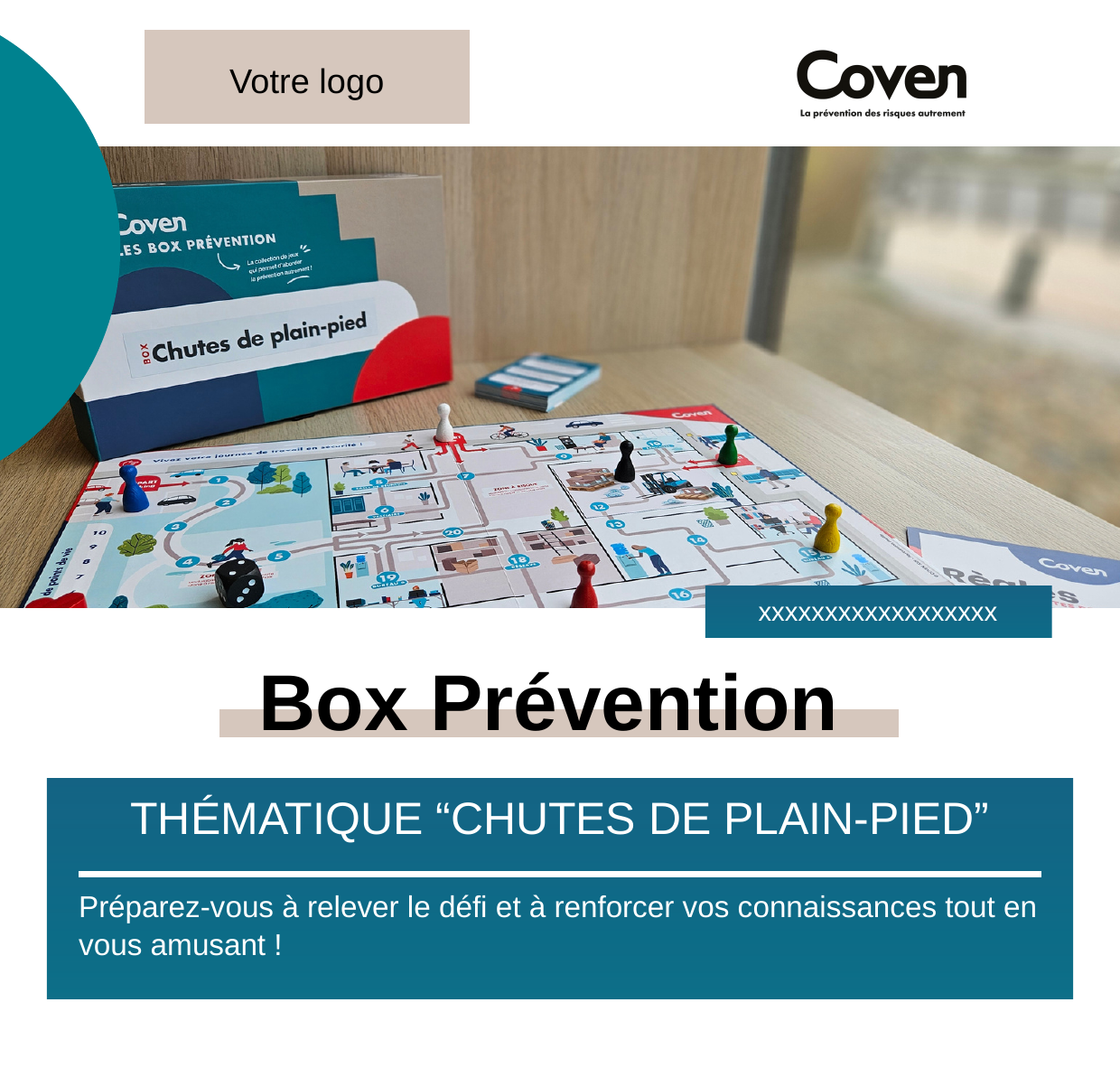

Votre logo

xxxxxxxxxxxxxxxxxx
Box Prévention

THÉMATIQUE “RISQUE CHIMIQUE”
THÉMATIQUE “CHUTES DE PLAIN-PIED”

Préparez-vous à relever le défi et à renforcer vos connaissances tout en vous amusant !